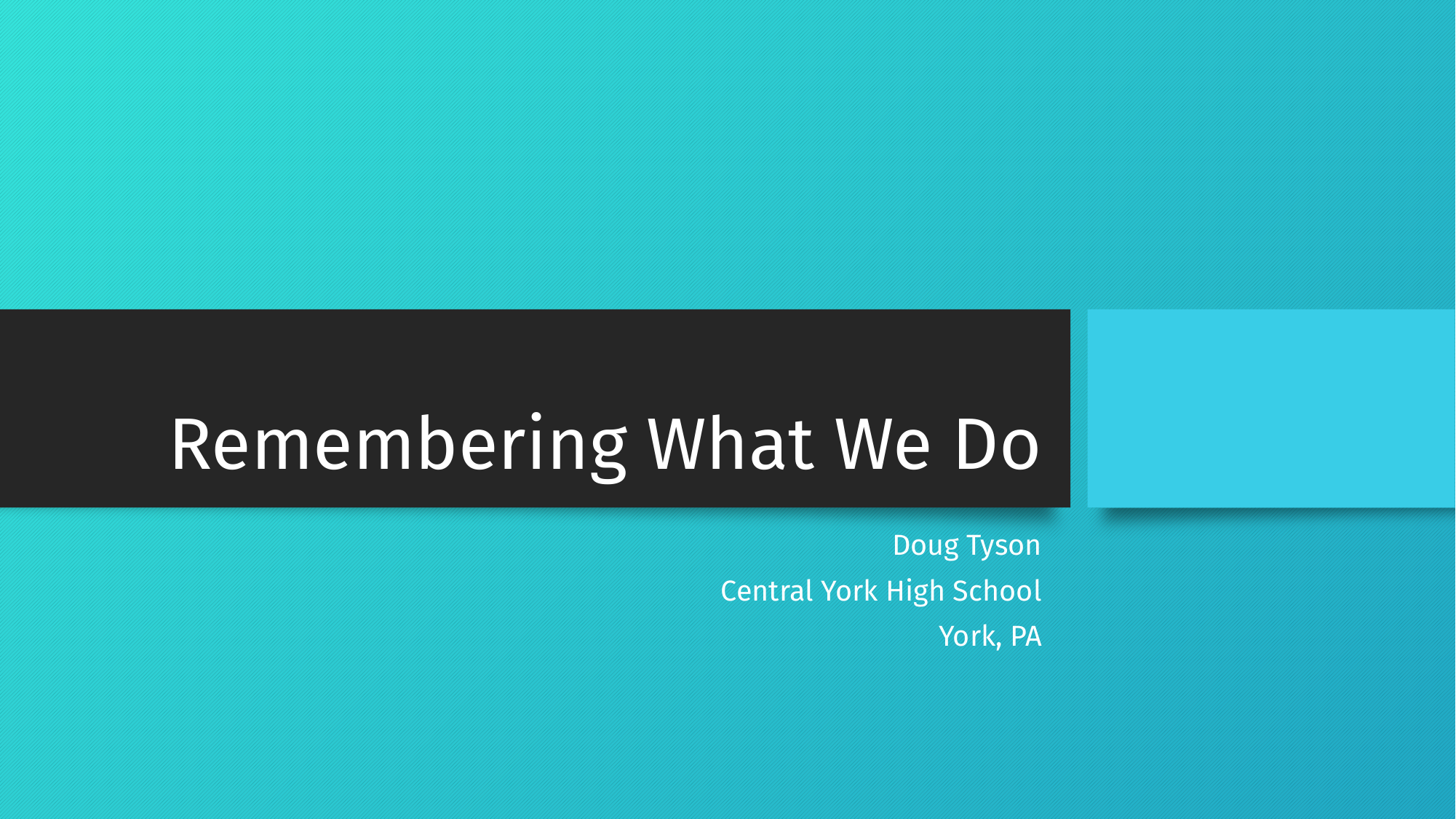

# Remembering What We Do
Doug Tyson
Central York High School
York, PA